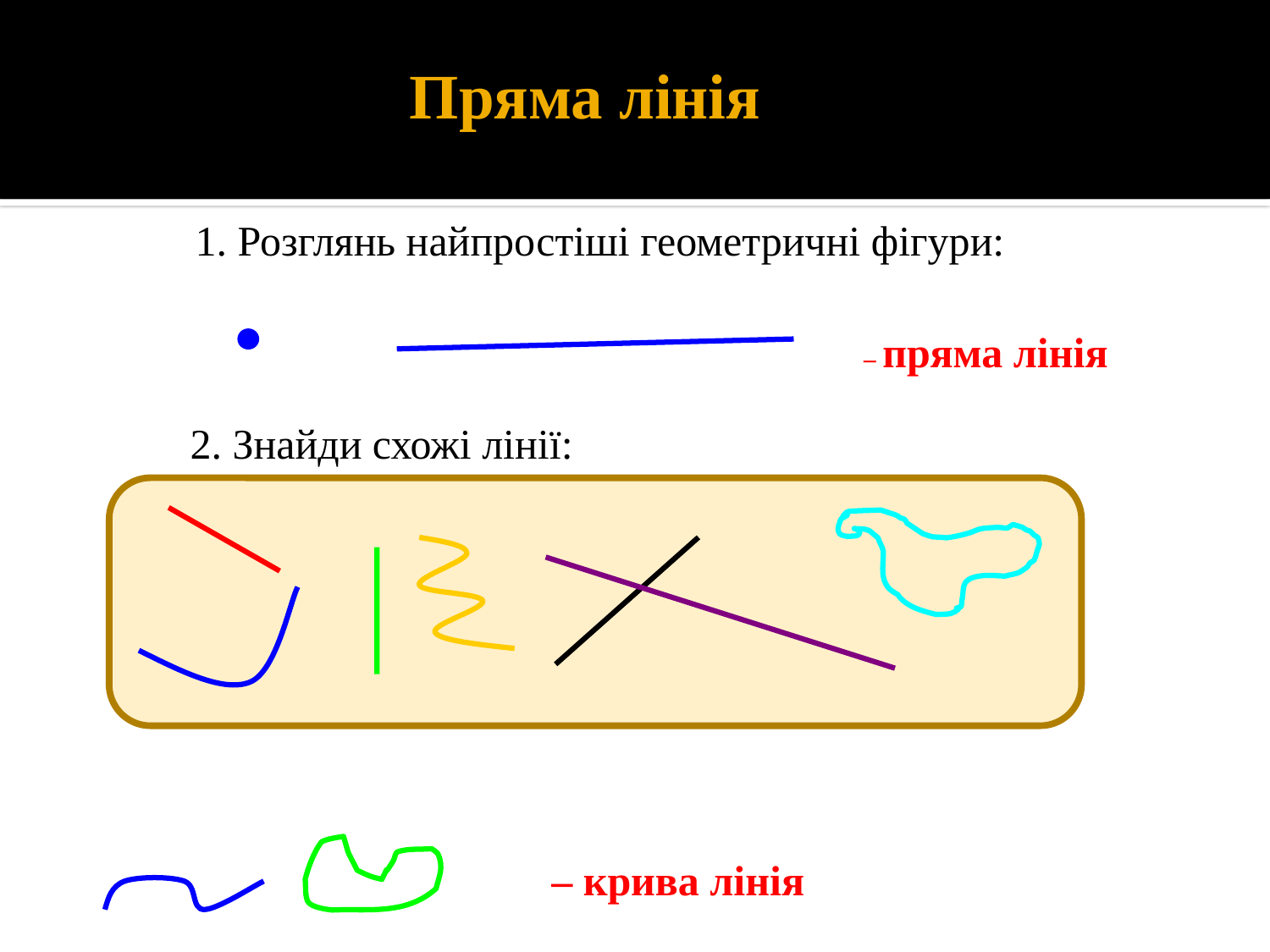

Пряма лінія
# 1. Розглянь найпростіші геометричні фігури:

2. Знайди схожі лінії:
 – пряма лінія

– крива лінія